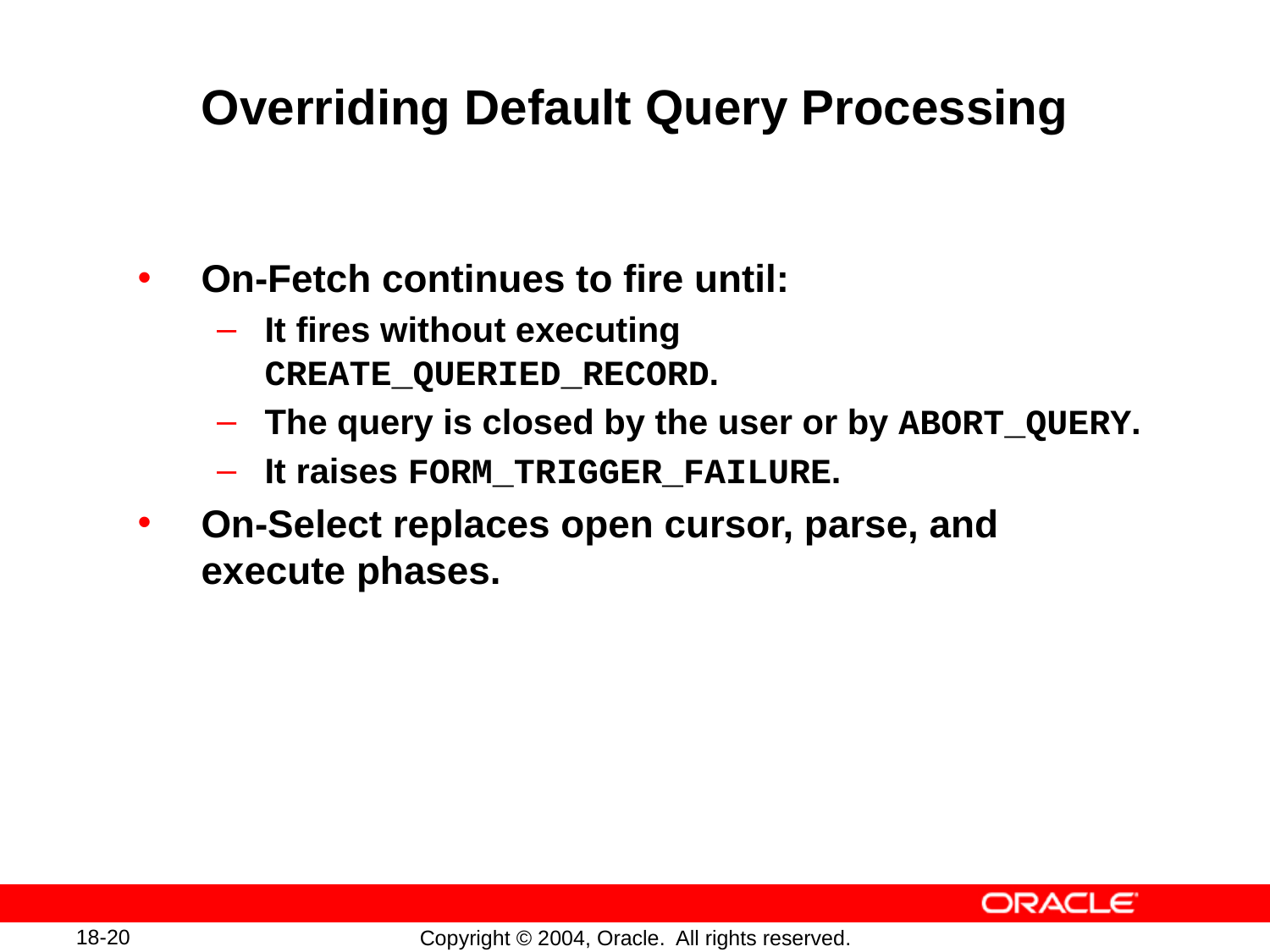

# Overriding Default Query Processing
On-Fetch continues to fire until:
It fires without executing CREATE_QUERIED_RECORD.
The query is closed by the user or by ABORT_QUERY.
It raises FORM_TRIGGER_FAILURE.
On-Select replaces open cursor, parse, and execute phases.